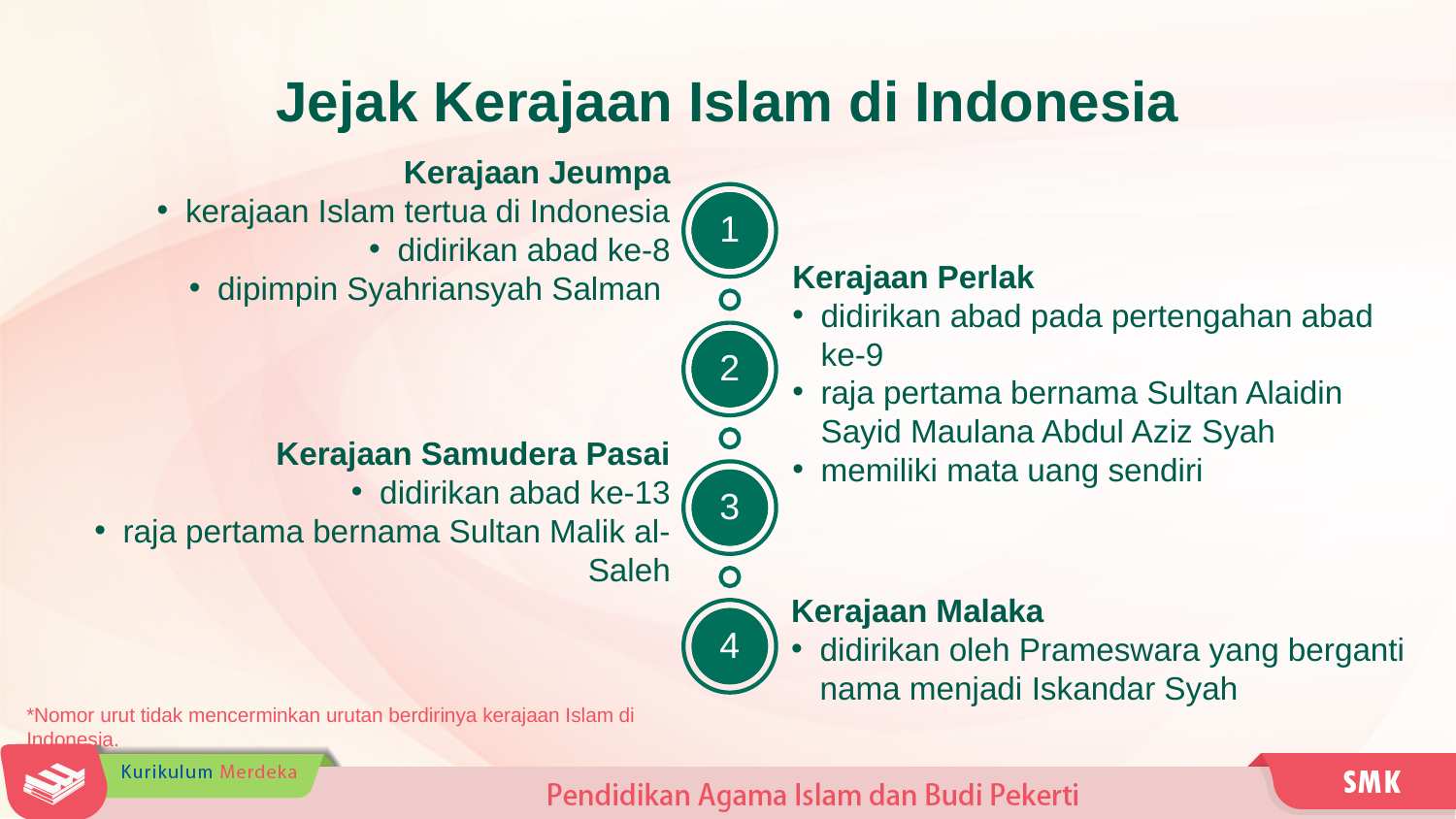

Jejak Kerajaan Islam di Indonesia
Kerajaan Jeumpa
kerajaan Islam tertua di Indonesia
didirikan abad ke-8
dipimpin Syahriansyah Salman

1

Kerajaan Perlak
didirikan abad pada pertengahan abad ke-9
raja pertama bernama Sultan Alaidin Sayid Maulana Abdul Aziz Syah
memiliki mata uang sendiri

2

Kerajaan Samudera Pasai
didirikan abad ke-13
raja pertama bernama Sultan Malik al-Saleh

3

Kerajaan Malaka
didirikan oleh Prameswara yang berganti nama menjadi Iskandar Syah

4
*Nomor urut tidak mencerminkan urutan berdirinya kerajaan Islam di Indonesia.